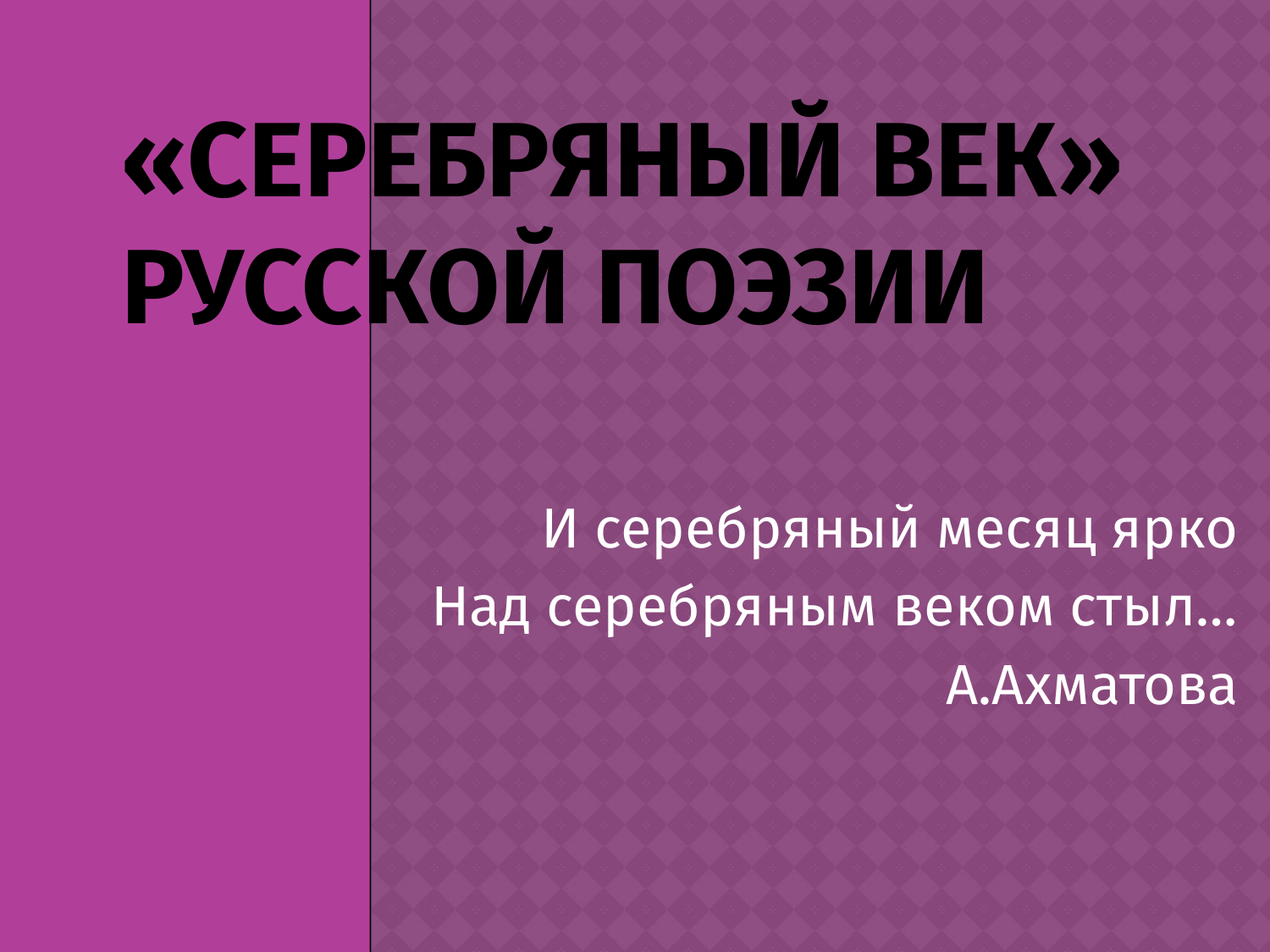

# «Серебряный век» русской поэзии
И серебряный месяц ярко
Над серебряным веком стыл…
А.Ахматова